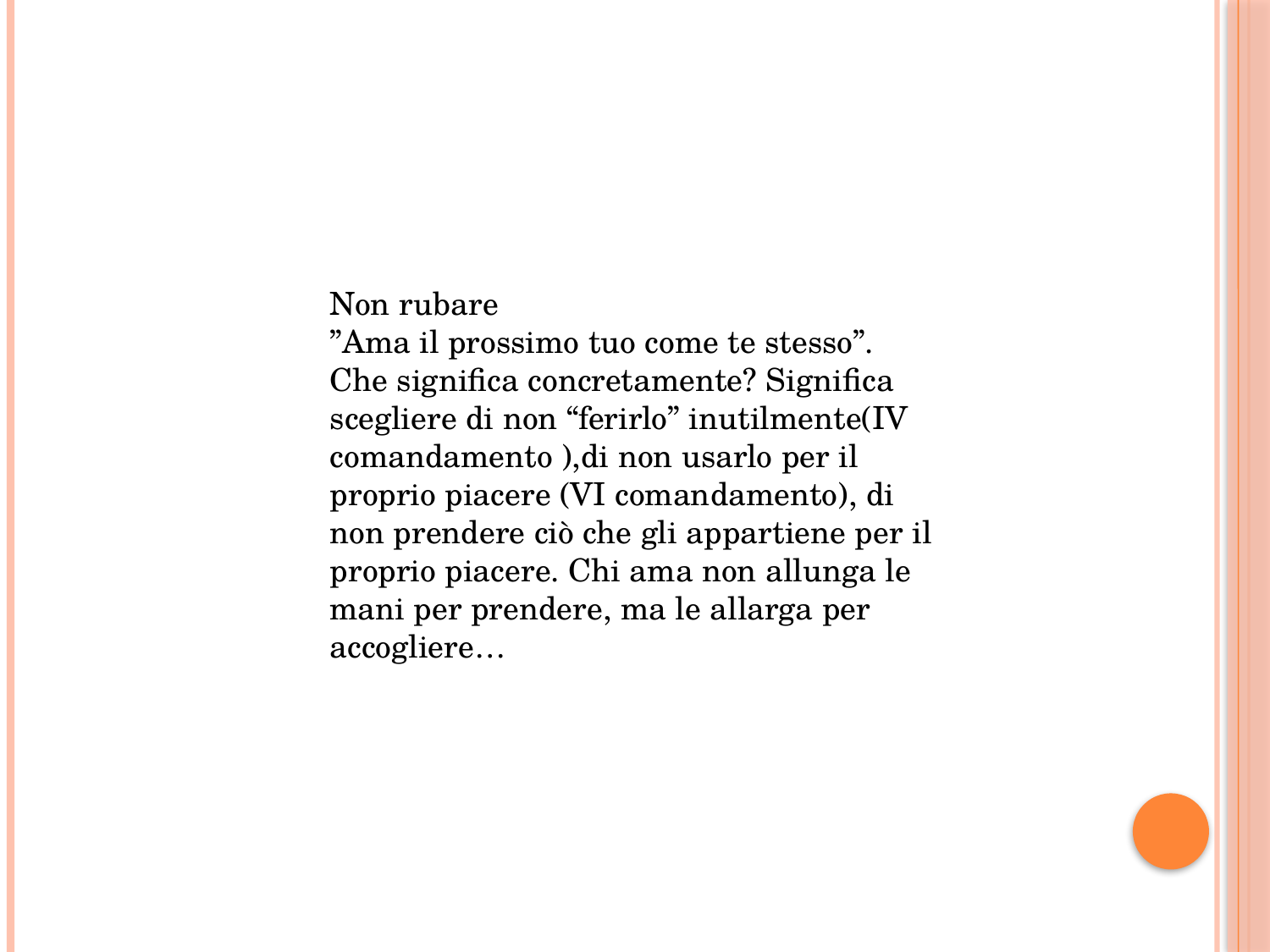

Non rubare
”Ama il prossimo tuo come te stesso”. Che significa concretamente? Significa scegliere di non “ferirlo” inutilmente(IV comandamento ),di non usarlo per il proprio piacere (VI comandamento), di non prendere ciò che gli appartiene per il proprio piacere. Chi ama non allunga le mani per prendere, ma le allarga per accogliere…